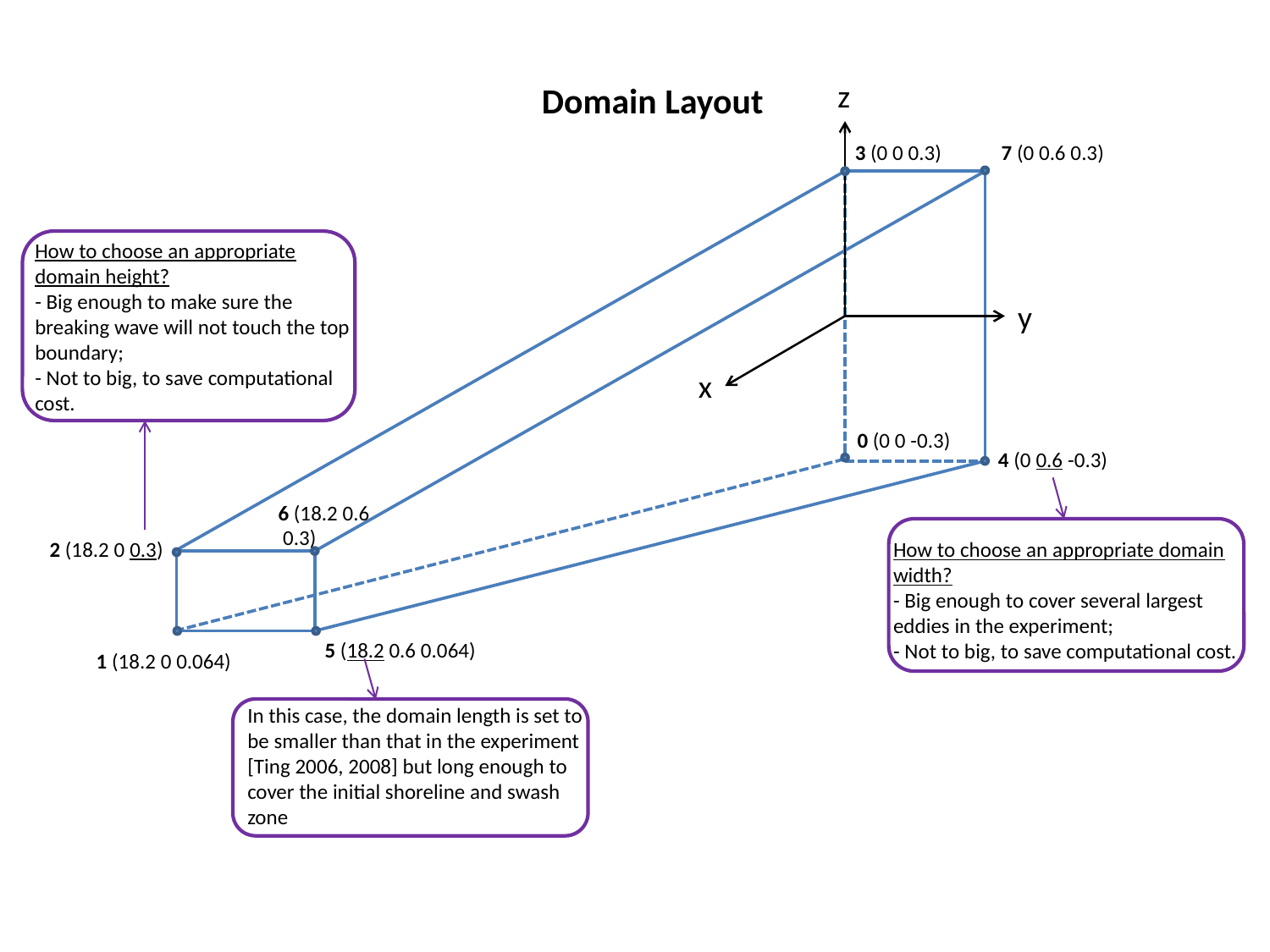

z
Domain Layout
7 (0 0.6 0.3)
3 (0 0 0.3)

How to choose an appropriate domain height?
- Big enough to make sure the breaking wave will not touch the top boundary;
- Not to big, to save computational cost.

y
x
0 (0 0 -0.3)
4 (0 0.6 -0.3)

6 (18.2 0.6
 0.3)

2 (18.2 0 0.3)
How to choose an appropriate domain width?
- Big enough to cover several largest eddies in the experiment;
- Not to big, to save computational cost.

5 (18.2 0.6 0.064)
1 (18.2 0 0.064)
In this case, the domain length is set to be smaller than that in the experiment [Ting 2006, 2008] but long enough to cover the initial shoreline and swash zone